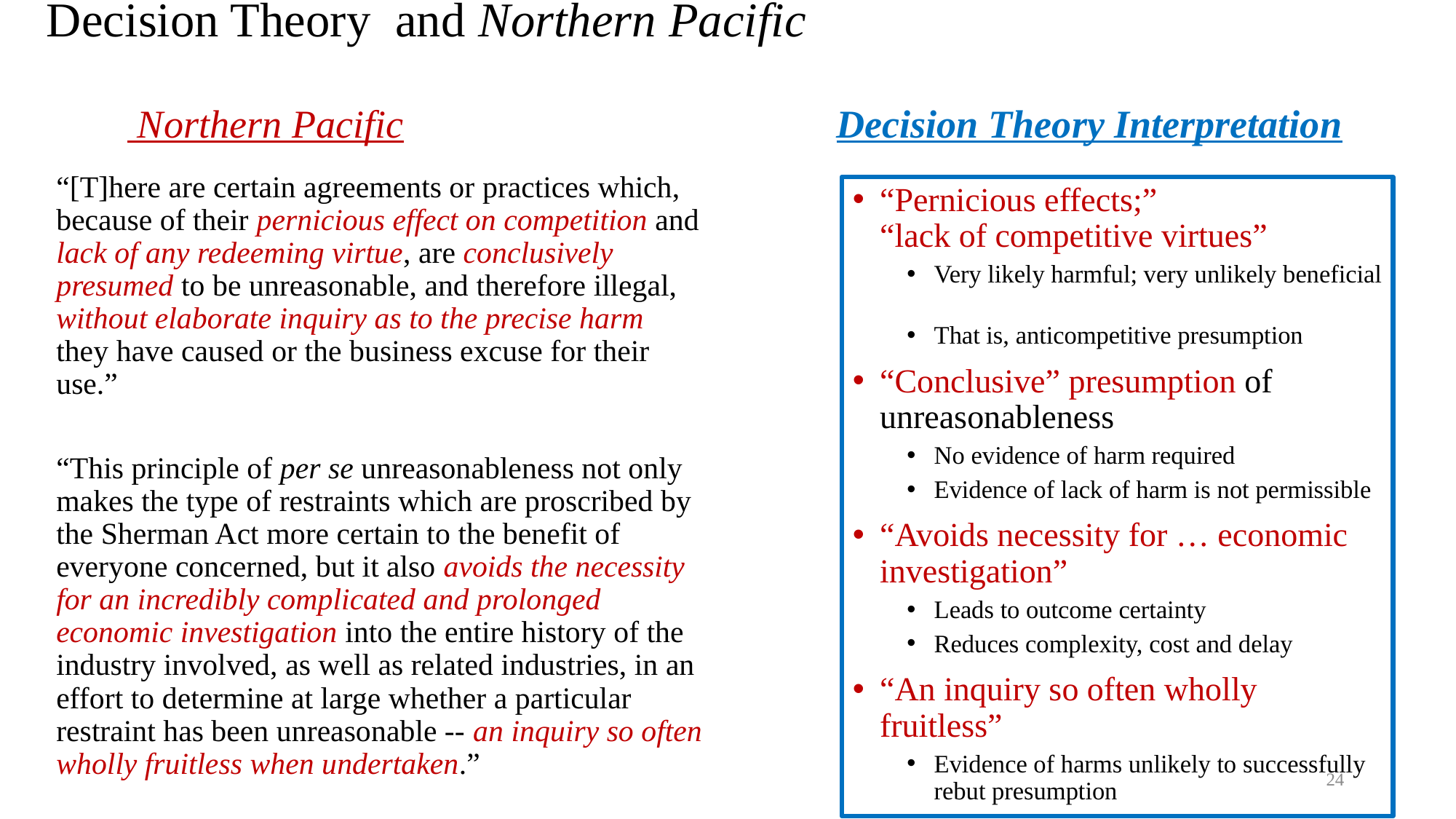

# Decision Theory  and Northern Pacific
Decision Theory Interpretation
 Northern Pacific
“[T]here are certain agreements or practices which, because of their pernicious effect on competition and lack of any redeeming virtue, are conclusively presumed to be unreasonable, and therefore illegal, without elaborate inquiry as to the precise harm they have caused or the business excuse for their use.”
“This principle of per se unreasonableness not only makes the type of restraints which are proscribed by the Sherman Act more certain to the benefit of everyone concerned, but it also avoids the necessity for an incredibly complicated and prolonged economic investigation into the entire history of the industry involved, as well as related industries, in an effort to determine at large whether a particular restraint has been unreasonable -- an inquiry so often wholly fruitless when undertaken.”

“Pernicious effects;”
“lack of competitive virtues”
Very likely harmful; very unlikely beneficial
That is, anticompetitive presumption
“Conclusive” presumption of unreasonableness
No evidence of harm required
Evidence of lack of harm is not permissible
“Avoids necessity for … economic investigation”
Leads to outcome certainty
Reduces complexity, cost and delay
“An inquiry so often wholly fruitless”
Evidence of harms unlikely to successfully rebut presumption

24